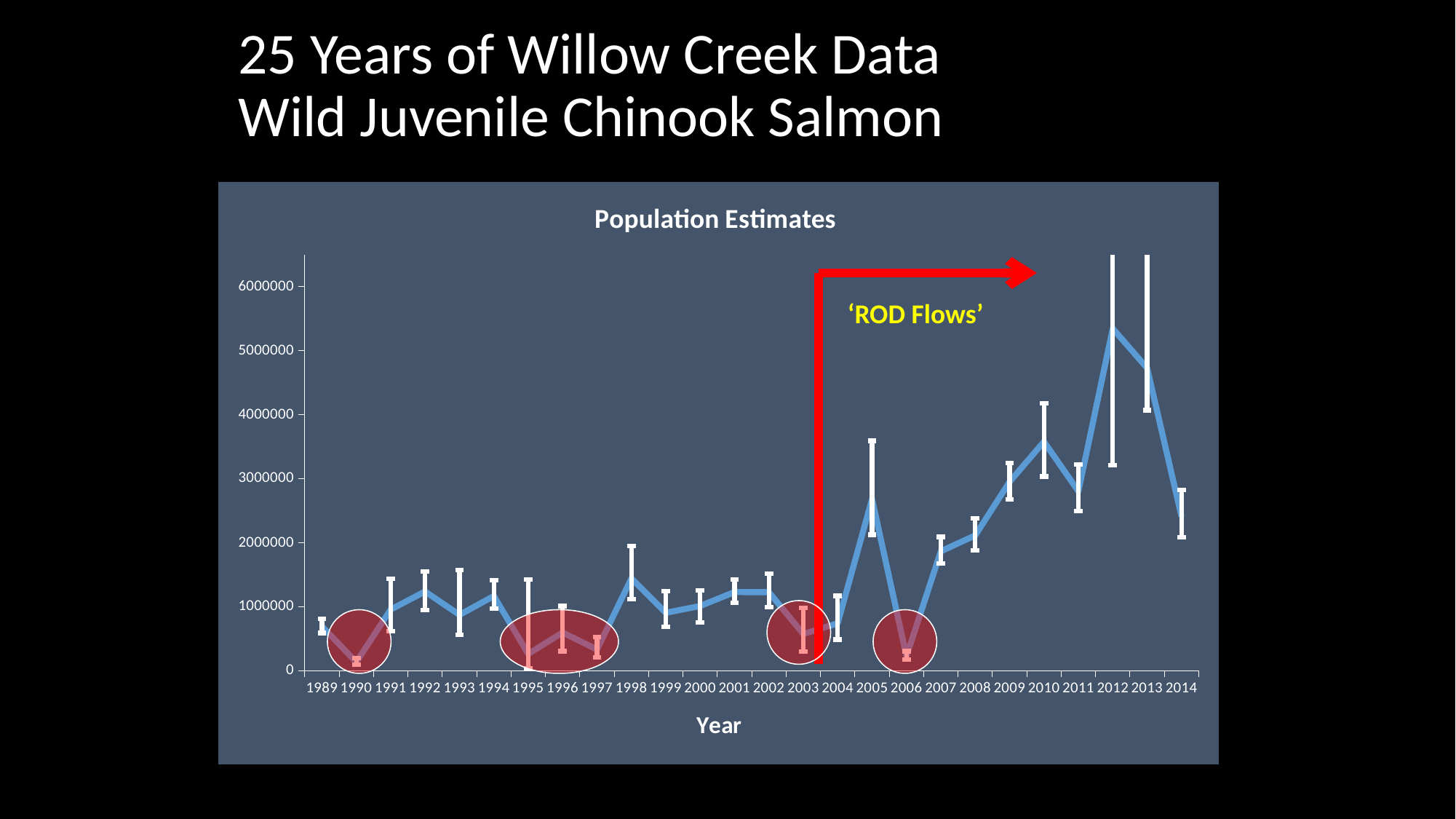

# 25 Years of Willow Creek Data Wild Juvenile Chinook Salmon

### Chart: Population Estimates

| Category |  |
|---|---|
| 1989 | 690792.0 |
| 1990 | 133161.0 |
| 1991 | 954658.0 |
| 1992 | 1236799.0 |
| 1993 | 871235.0 |
| 1994 | 1165533.0 |
| 1995 | 260016.0 |
| 1996 | 595480.0 |
| 1997 | 329316.0 |
| 1998 | 1439632.0 |
| 1999 | 903691.0 |
| 2000 | 1009824.0 |
| 2001 | 1227250.0 |
| 2002 | 1225557.0 |
| 2003 | 572740.0 |
| 2004 | 739138.0 |
| 2005 | 2681621.0 |
| 2006 | 223767.0 |
| 2007 | 1864654.0 |
| 2008 | 2112760.0 |
| 2009 | 2950452.0 |
| 2010 | 3578162.0 |
| 2011 | 2802969.0 |
| 2012 | 5345167.0 |
| 2013 | 4728170.0 |
| 2014 | 2409656.0 |
‘ROD Flows’